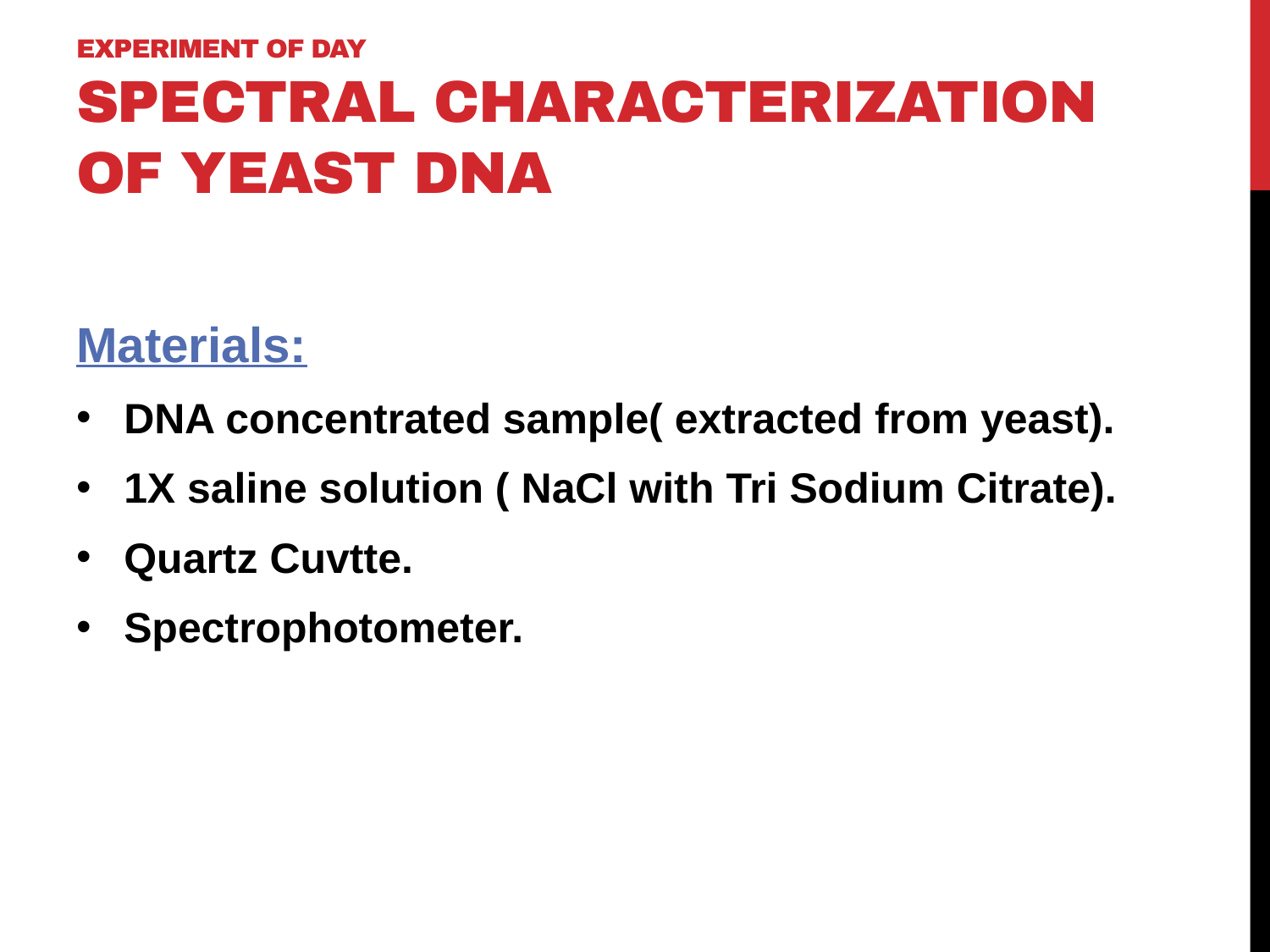

# Experiment of day spectral characterization of yeast DNA
Materials:
DNA concentrated sample( extracted from yeast).
1X saline solution ( NaCl with Tri Sodium Citrate).
Quartz Cuvtte.
Spectrophotometer.